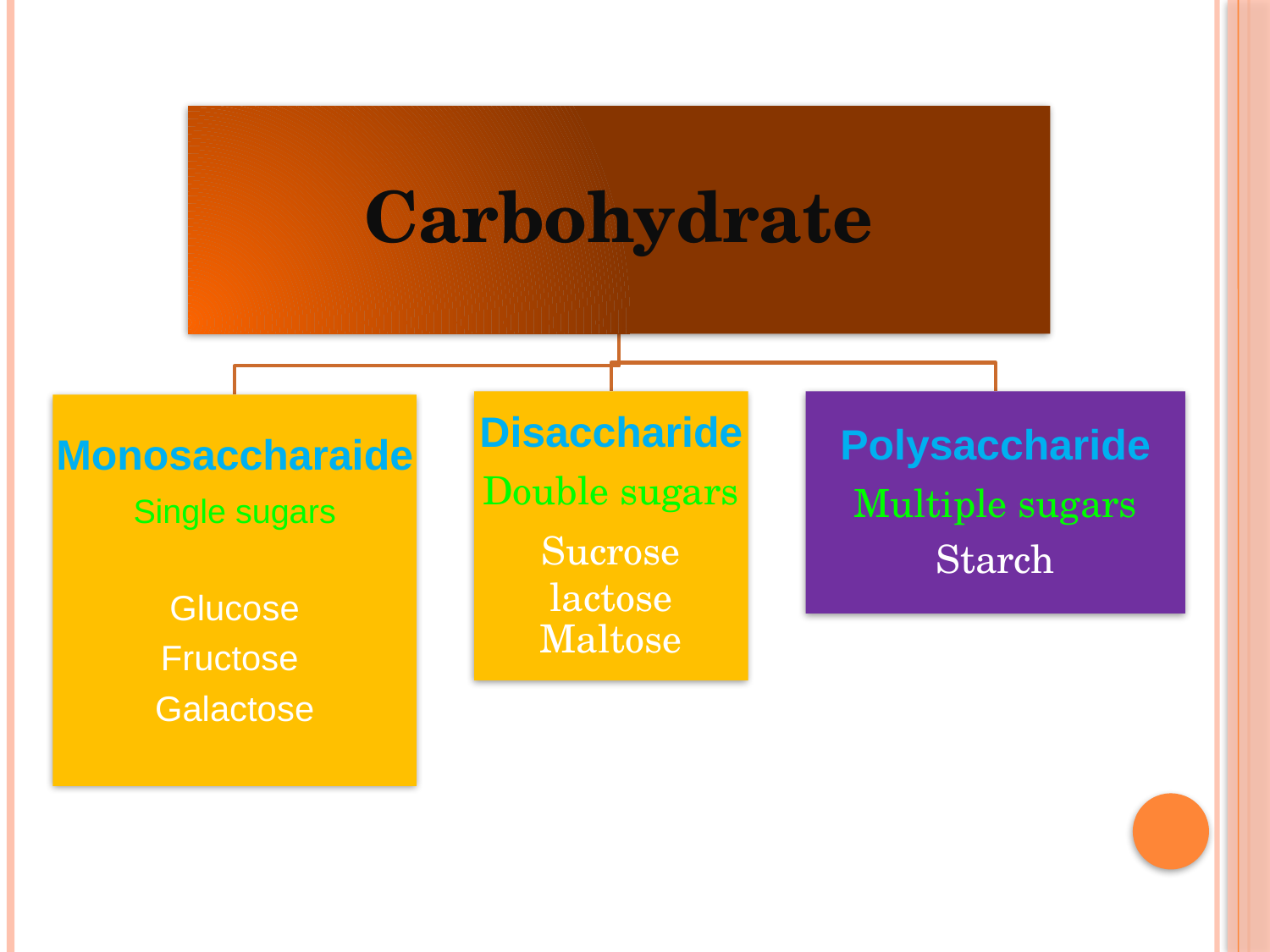

Carbohydrate

Monosaccharaide
Single sugars

Glucose
Fructose
Galactose

Disaccharide
Double sugars
Sucrose lactose
Maltose
Polysaccharide
Multiple sugars
Starch